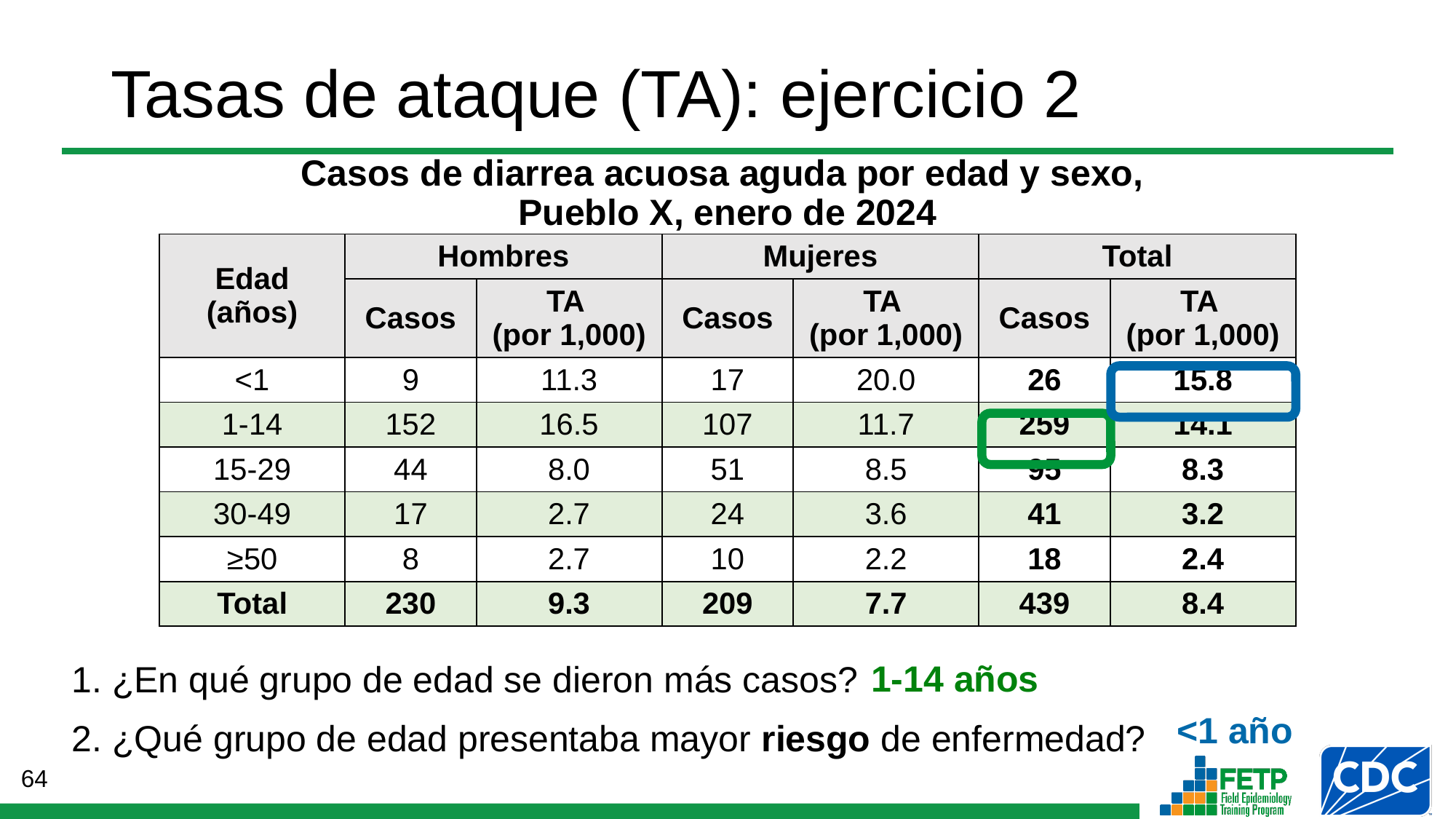

# Tasas de ataque (TA): ejercicio 2
Casos de diarrea acuosa aguda por edad y sexo,
Pueblo X, enero de 2024

| Edad (años) | Hombres |  | Mujeres |  | Total |  |
| --- | --- | --- | --- | --- | --- | --- |
|  | Casos | TA (por 1,000) | Casos | TA (por 1,000) | Casos | TA (por 1,000) |
| <1 | 9 | 11.3 | 17 | 20.0 | 26 | 15.8 |
| 1-14 | 152 | 16.5 | 107 | 11.7 | 259 | 14.1 |
| 15-29 | 44 | 8.0 | 51 | 8.5 | 95 | 8.3 |
| 30-49 | 17 | 2.7 | 24 | 3.6 | 41 | 3.2 |
| ≥50 | 8 | 2.7 | 10 | 2.2 | 18 | 2.4 |
| Total | 230 | 9.3 | 209 | 7.7 | 439 | 8.4 |

1-14 años
1. ¿En qué grupo de edad se dieron más casos?
2. ¿Qué grupo de edad presentaba mayor riesgo de enfermedad?
<1 año